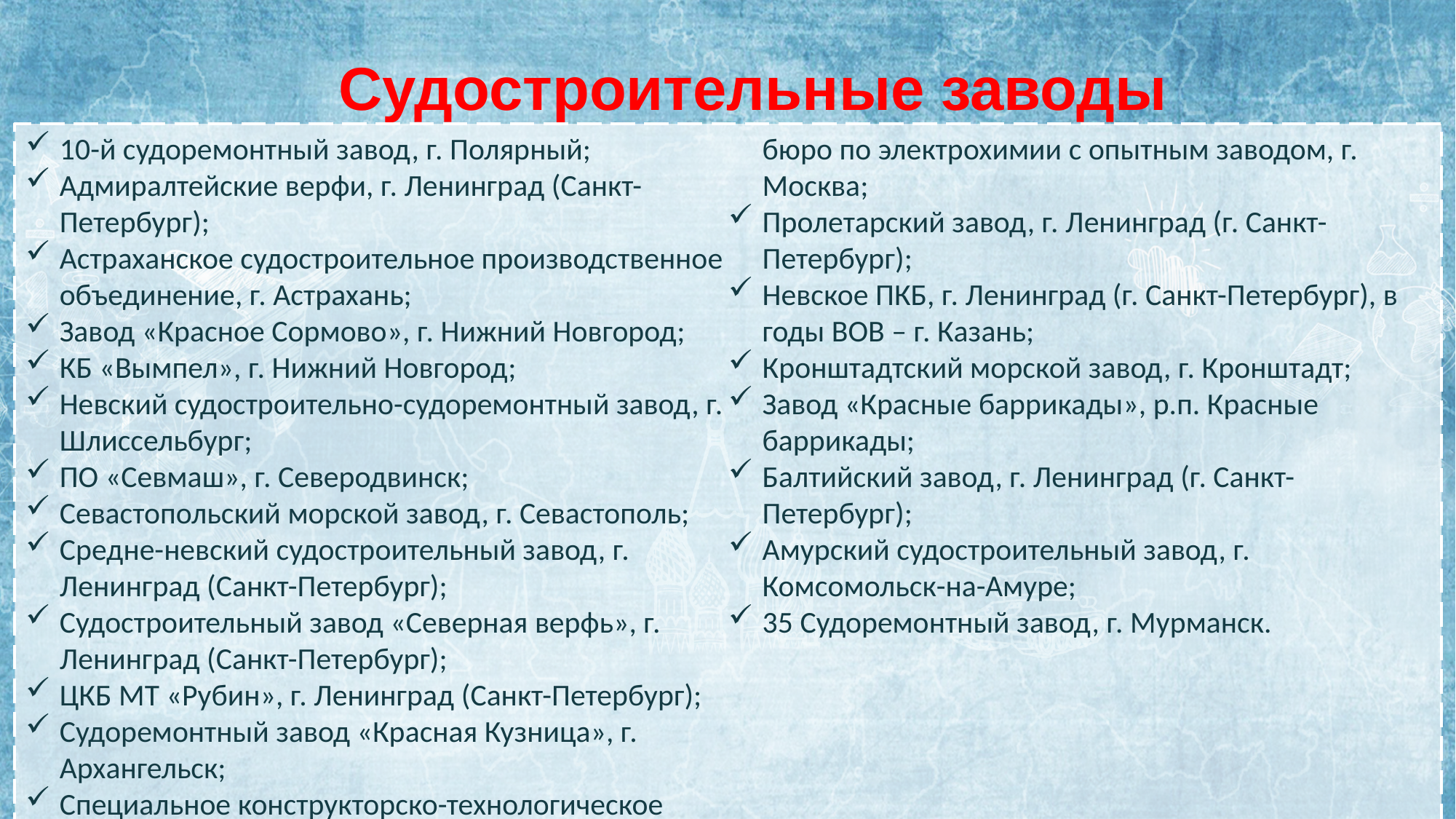

Судостроительные заводы
10-й судоремонтный завод, г. Полярный;
Адмиралтейские верфи, г. Ленинград (Санкт-Петербург);
Астраханское судостроительное производственное объединение, г. Астрахань;
Завод «Красное Сормово», г. Нижний Новгород;
КБ «Вымпел», г. Нижний Новгород;
Невский судостроительно-судоремонтный завод, г. Шлиссельбург;
ПО «Севмаш», г. Северодвинск;
Севастопольский морской завод, г. Севастополь;
Средне-невский судостроительный завод, г. Ленинград (Санкт-Петербург);
Судостроительный завод «Северная верфь», г. Ленинград (Санкт-Петербург);
ЦКБ МТ «Рубин», г. Ленинград (Санкт-Петербург);
Судоремонтный завод «Красная Кузница», г. Архангельск;
Специальное конструкторско-технологическое бюро по электрохимии с опытным заводом, г. Москва;
Пролетарский завод, г. Ленинград (г. Санкт-Петербург);
Невское ПКБ, г. Ленинград (г. Санкт-Петербург), в годы ВОВ – г. Казань;
Кронштадтский морской завод, г. Кронштадт;
Завод «Красные баррикады», р.п. Красные баррикады;
Балтийский завод, г. Ленинград (г. Санкт-Петербург);
Амурский судостроительный завод, г. Комсомольск-на-Амуре;
35 Судоремонтный завод, г. Мурманск.